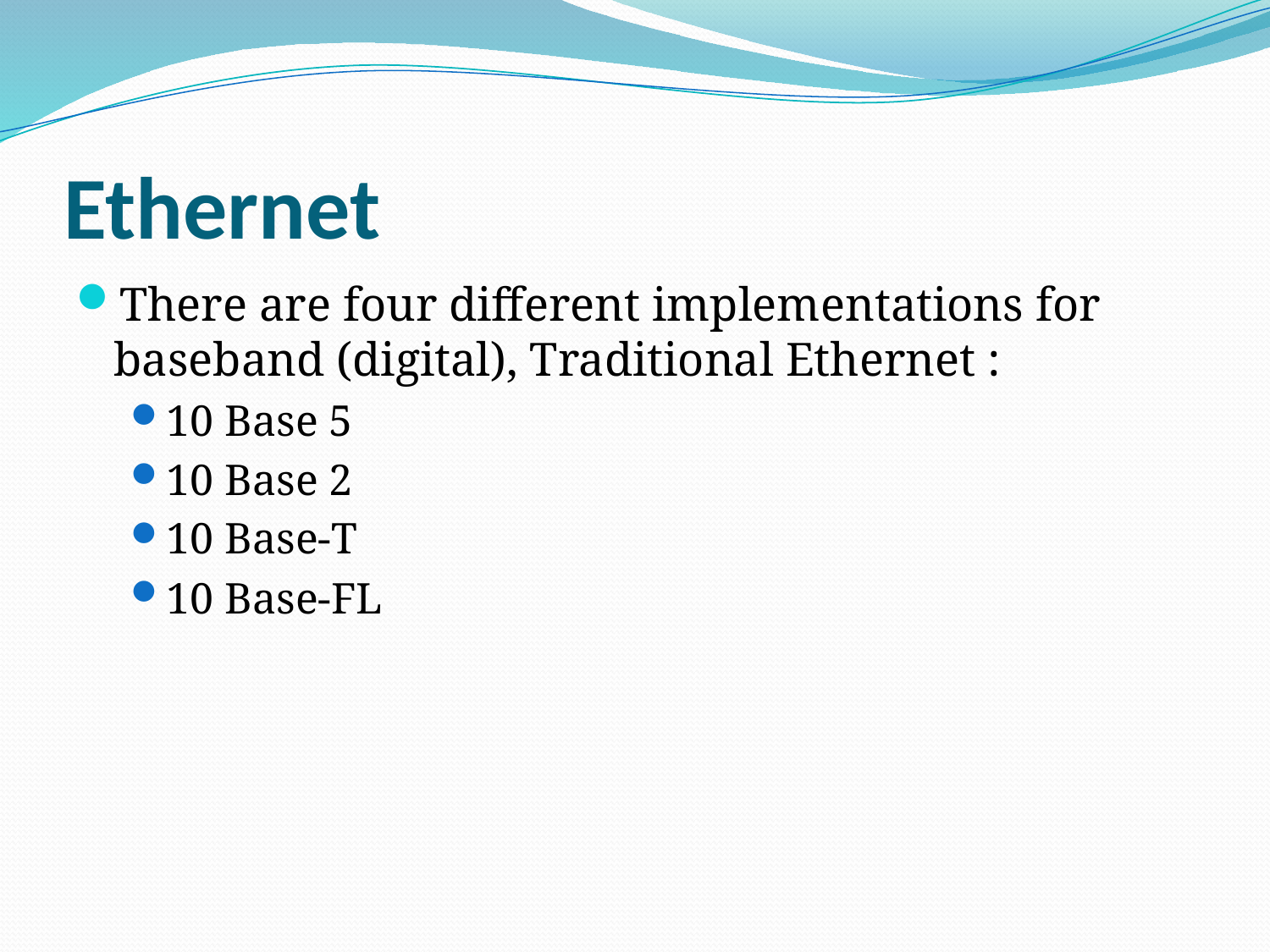

# Ethernet
There are four different implementations for baseband (digital), Traditional Ethernet :
10 Base 5
10 Base 2
10 Base-T
10 Base-FL